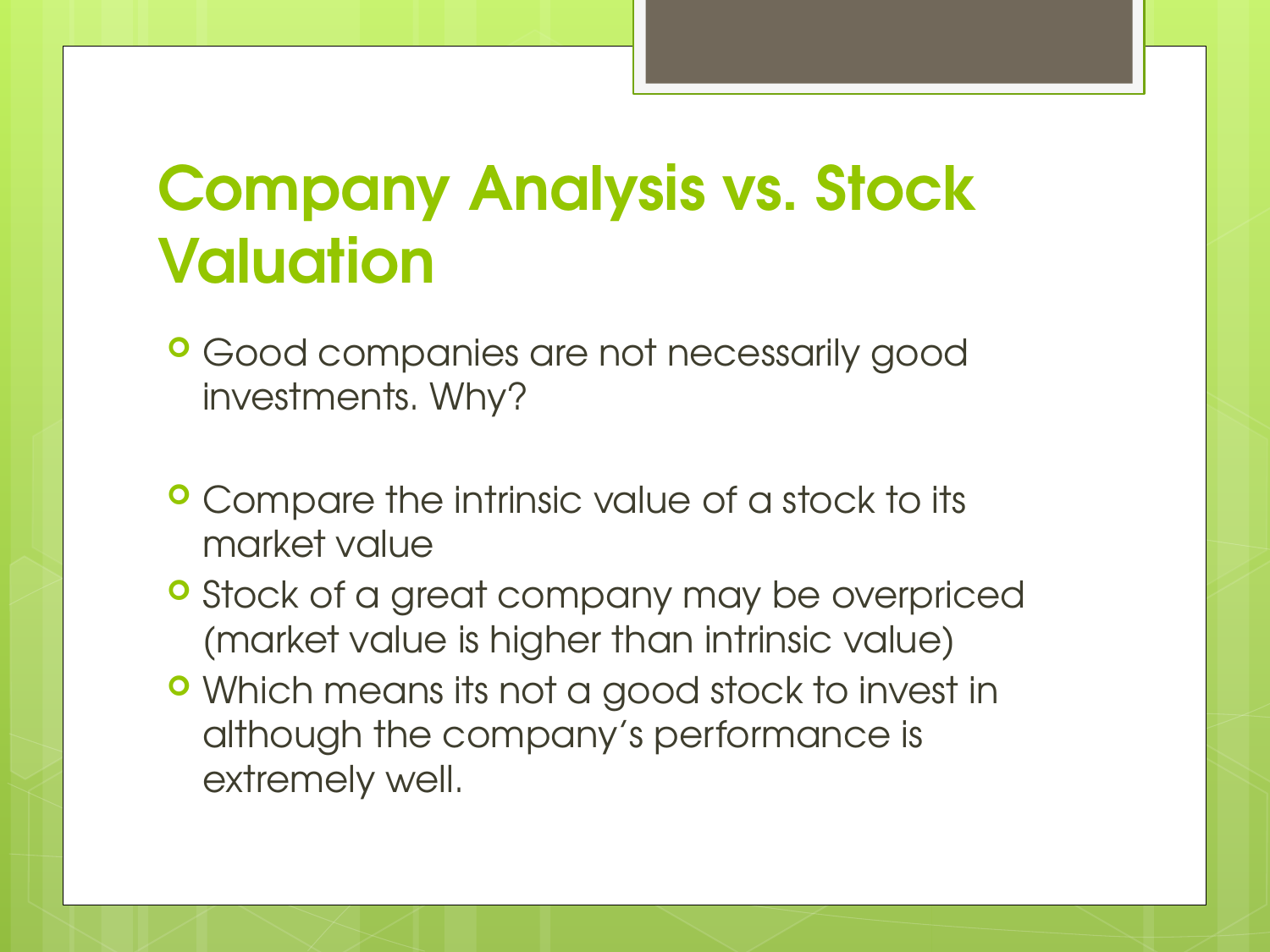

# Company Analysis vs. Stock Valuation
Good companies are not necessarily good investments. Why?

Compare the intrinsic value of a stock to its market value
Stock of a great company may be overpriced (market value is higher than intrinsic value)
Which means its not a good stock to invest in although the company’s performance is extremely well.